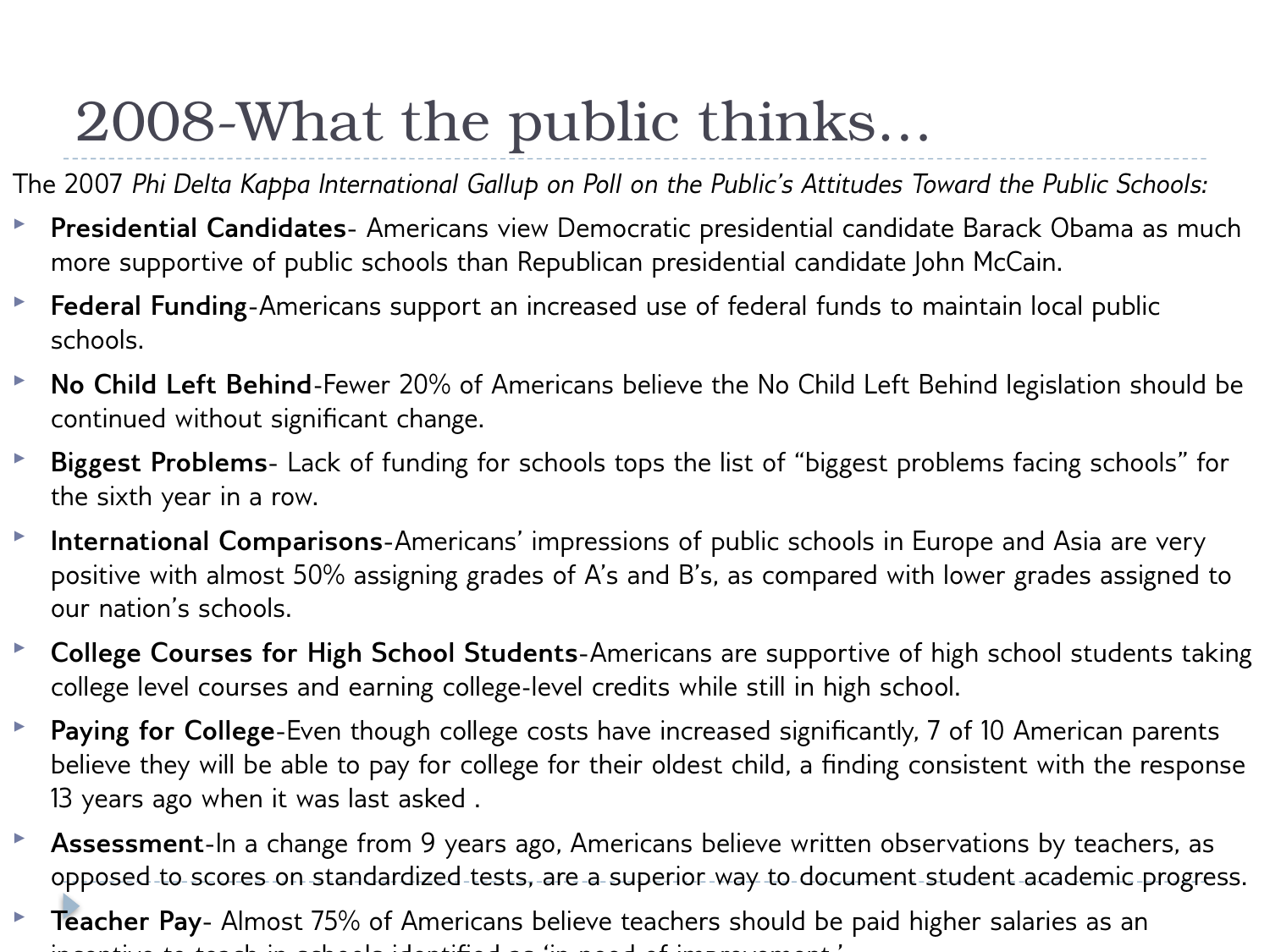

# 2008-What the public thinks…
The 2007 Phi Delta Kappa International Gallup on Poll on the Public’s Attitudes Toward the Public Schools:
Presidential Candidates- Americans view Democratic presidential candidate Barack Obama as much more supportive of public schools than Republican presidential candidate John McCain.
Federal Funding-Americans support an increased use of federal funds to maintain local public schools.
No Child Left Behind-Fewer 20% of Americans believe the No Child Left Behind legislation should be continued without significant change.
Biggest Problems- Lack of funding for schools tops the list of “biggest problems facing schools” for the sixth year in a row.
International Comparisons-Americans’ impressions of public schools in Europe and Asia are very positive with almost 50% assigning grades of A’s and B’s, as compared with lower grades assigned to our nation’s schools.
College Courses for High School Students-Americans are supportive of high school students taking college level courses and earning college-level credits while still in high school.
Paying for College-Even though college costs have increased significantly, 7 of 10 American parents believe they will be able to pay for college for their oldest child, a finding consistent with the response 13 years ago when it was last asked .
Assessment-In a change from 9 years ago, Americans believe written observations by teachers, as opposed to scores on standardized tests, are a superior way to document student academic progress.
Teacher Pay- Almost 75% of Americans believe teachers should be paid higher salaries as an incentive to teach in schools identified as ‘in need of improvement.’